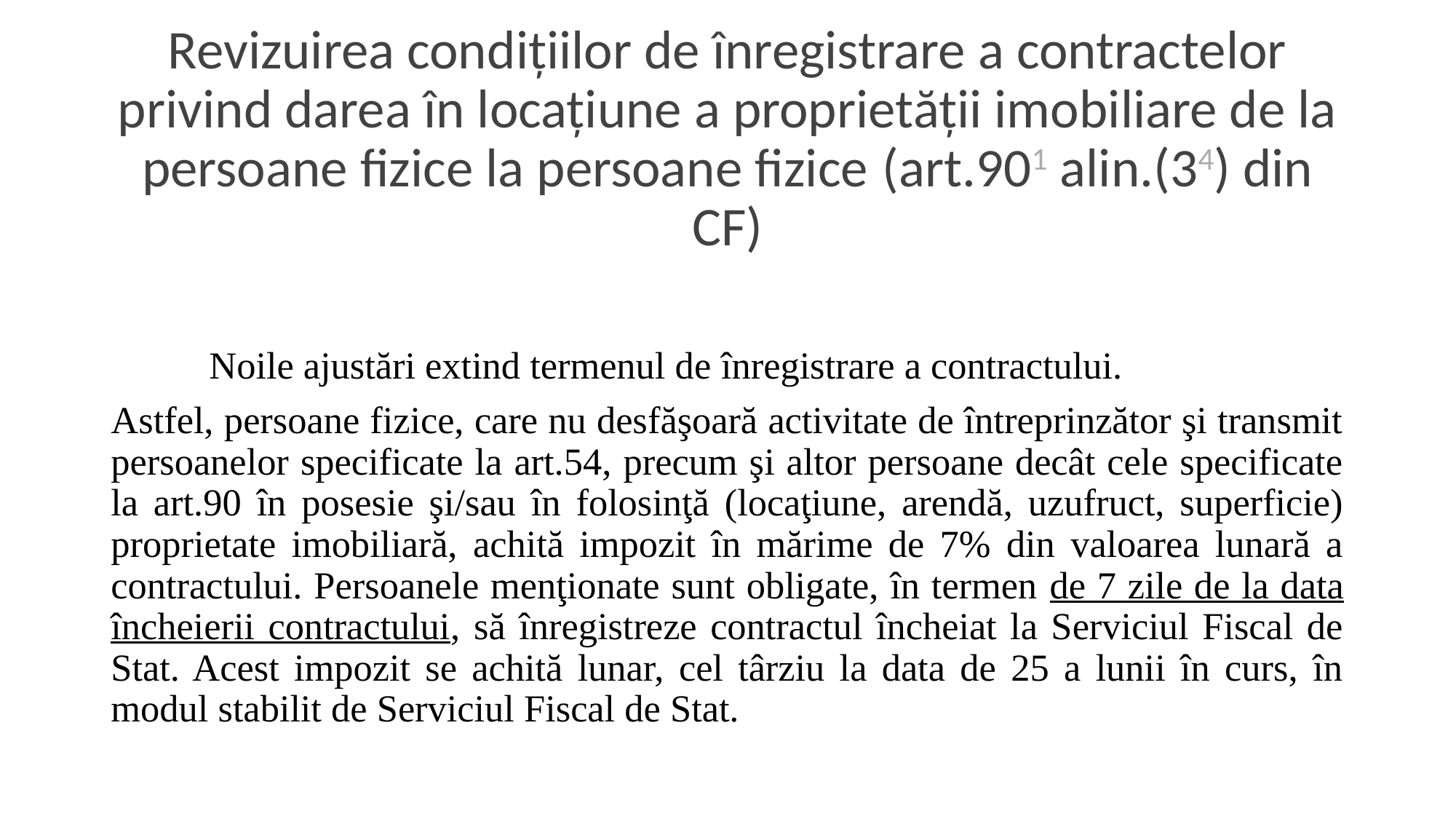

# Revizuirea condițiilor de înregistrare a contractelor privind darea în locațiune a proprietății imobiliare de la persoane fizice la persoane fizice (art.901 alin.(34) din CF)

	Noile ajustări extind termenul de înregistrare a contractului.
Astfel, persoane fizice, care nu desfăşoară activitate de întreprinzător şi transmit persoanelor specificate la art.54, precum şi altor persoane decât cele specificate la art.90 în posesie şi/sau în folosinţă (locaţiune, arendă, uzufruct, superficie) proprietate imobiliară, achită impozit în mărime de 7% din valoarea lunară a contractului. Persoanele menţionate sunt obligate, în termen de 7 zile de la data încheierii contractului, să înregistreze contractul încheiat la Serviciul Fiscal de Stat. Acest impozit se achită lunar, cel târziu la data de 25 a lunii în curs, în modul stabilit de Serviciul Fiscal de Stat.